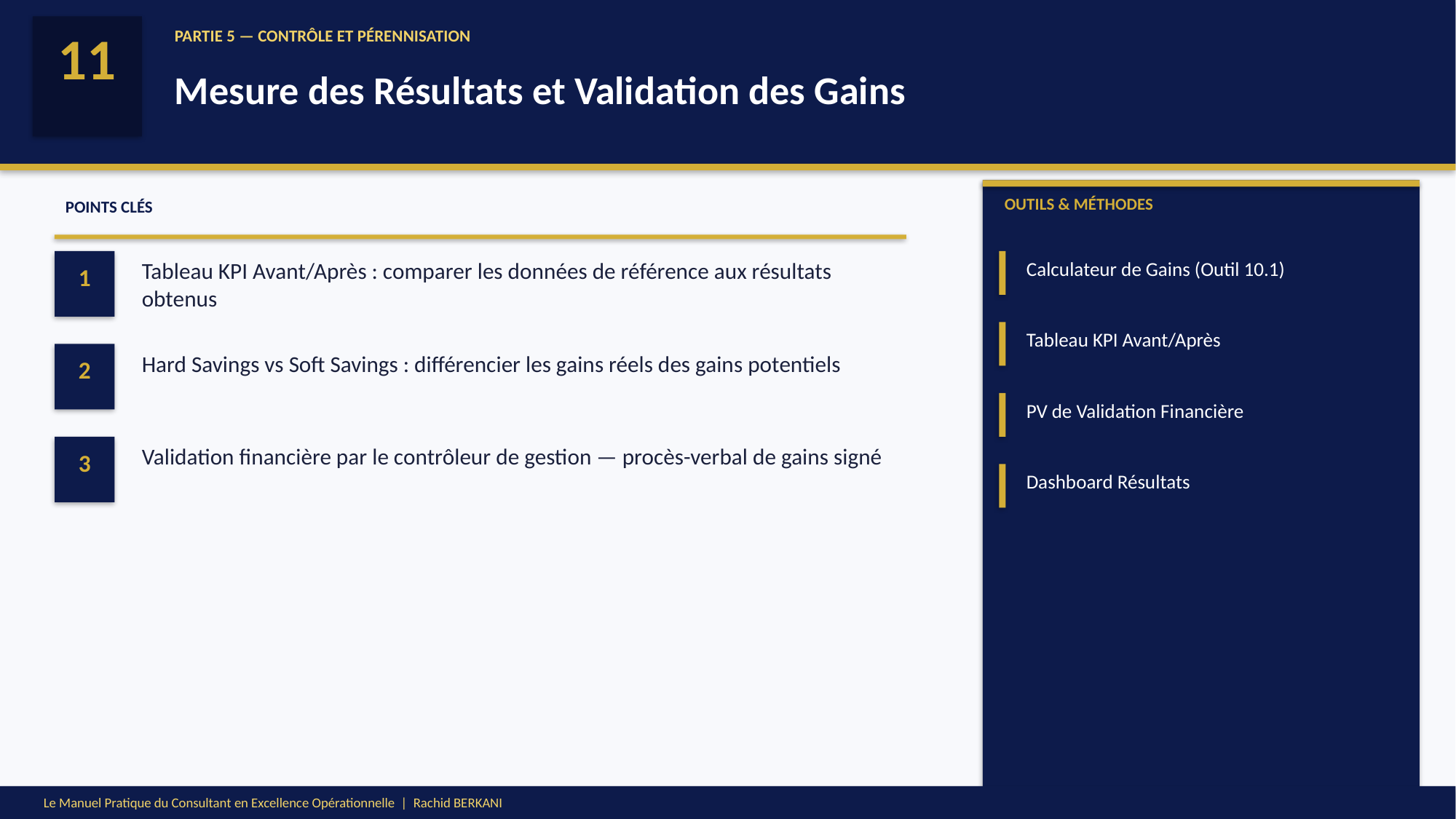

11
PARTIE 5 — CONTRÔLE ET PÉRENNISATION
Mesure des Résultats et Validation des Gains

OUTILS & MÉTHODES
POINTS CLÉS

Tableau KPI Avant/Après : comparer les données de référence aux résultats obtenus

Calculateur de Gains (Outil 10.1)
1

Tableau KPI Avant/Après

Hard Savings vs Soft Savings : différencier les gains réels des gains potentiels
2

PV de Validation Financière

Validation financière par le contrôleur de gestion — procès-verbal de gains signé
3

Dashboard Résultats

Le Manuel Pratique du Consultant en Excellence Opérationnelle  |  Rachid BERKANI